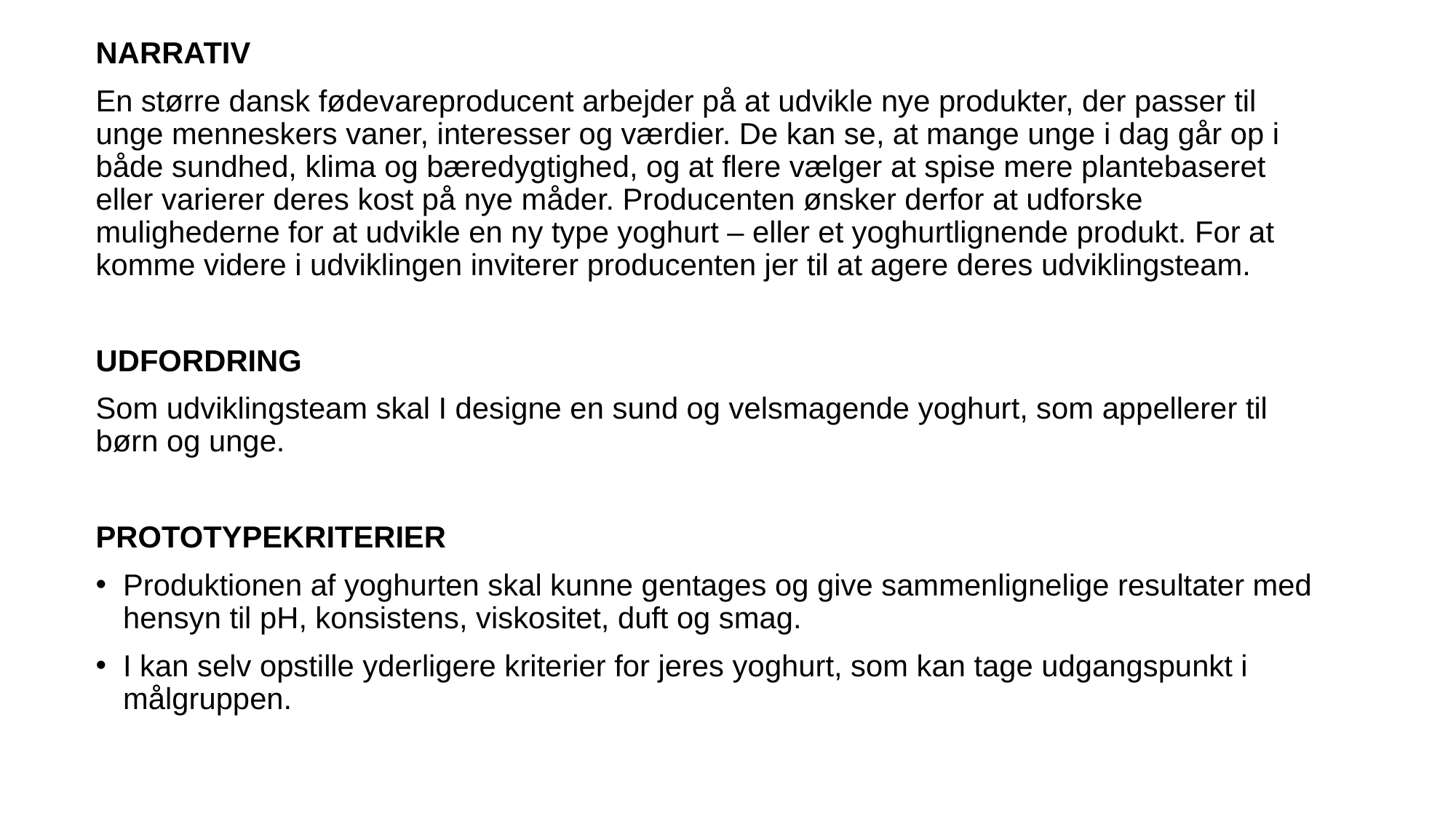

Narrativ
En større dansk fødevareproducent arbejder på at udvikle nye produkter, der passer til unge menneskers vaner, interesser og værdier. De kan se, at mange unge i dag går op i både sundhed, klima og bæredygtighed, og at flere vælger at spise mere plantebaseret eller varierer deres kost på nye måder. Producenten ønsker derfor at udforske mulighederne for at udvikle en ny type yoghurt – eller et yoghurtlignende produkt. For at komme videre i udviklingen inviterer producenten jer til at agere deres udviklingsteam.

UdfordrinG
Som udviklingsteam skal I designe en sund og velsmagende yoghurt, som appellerer til børn og unge.

PROTOTYPEKRITERIER
Produktionen af yoghurten skal kunne gentages og give sammenlignelige resultater med hensyn til pH, konsistens, viskositet, duft og smag.
I kan selv opstille yderligere kriterier for jeres yoghurt, som kan tage udgangspunkt i målgruppen.